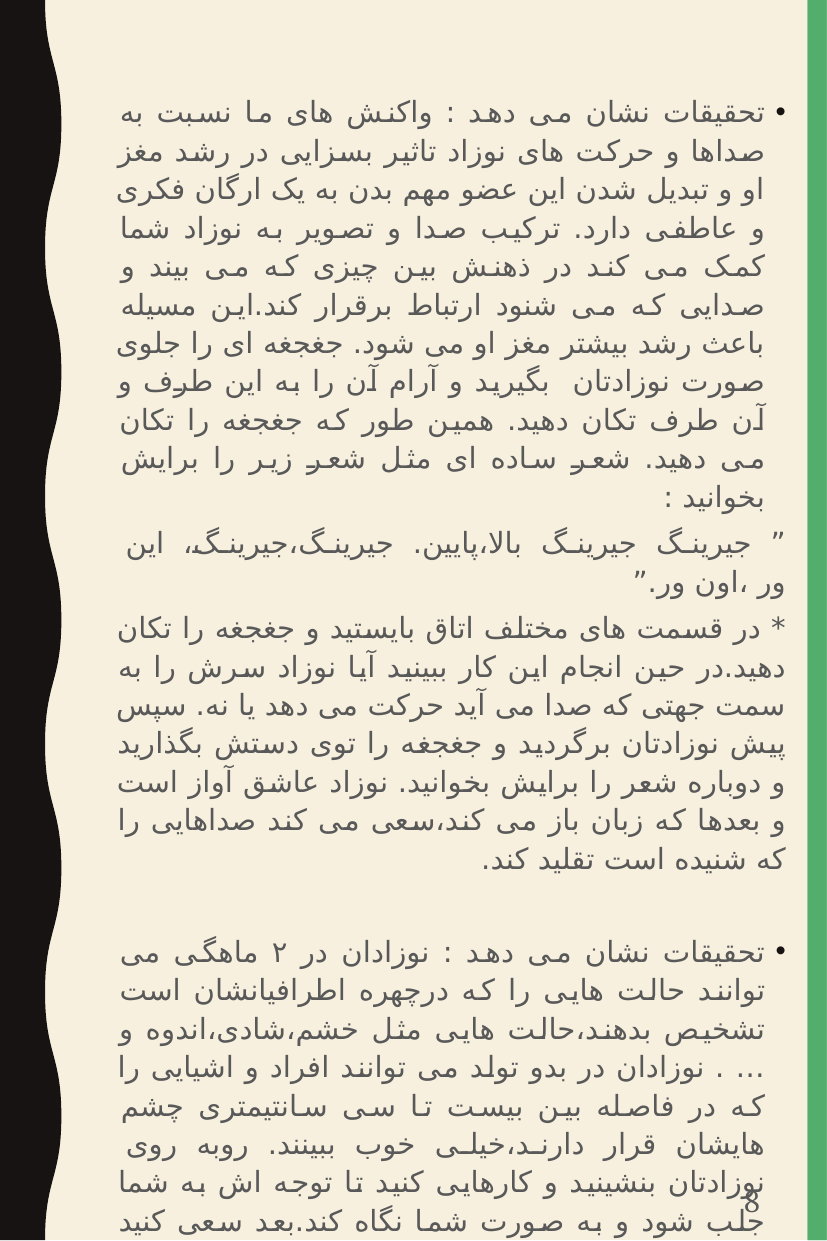

تحقیقات نشان می دهد : واکنش های ما نسبت به صداها و حرکت های نوزاد تاثیر بسزایی در رشد مغز او و تبدیل شدن این عضو مهم بدن به یک ارگان فکری و عاطفی دارد. ترکیب صدا و تصویر به نوزاد شما کمک می کند در ذهنش بین چیزی که می بیند و صدایی که می شنود ارتباط برقرار کند.این مسیله باعث رشد بیشتر مغز او می شود. جغجغه ای را جلوی صورت نوزادتان  بگیرید و آرام آن را به این طرف و آن طرف تکان دهید. همین طور که جغجغه را تکان می دهید. شعر ساده ای مثل شعر زیر را برایش بخوانید :
” جیرینگ جیرینگ بالا،پایین. جیرینگ،جیرینگ، این ور ،اون ور.”
* در قسمت های مختلف اتاق بایستید و جغجغه را تکان دهید.در حین انجام این کار ببینید آیا نوزاد سرش را به سمت جهتی که صدا می آید حرکت می دهد یا نه. سپس پیش نوزادتان برگردید و جغجغه را توی دستش بگذارید و دوباره شعر را برایش بخوانید. نوزاد عاشق آواز است و بعدها که زبان باز می کند،سعی می کند صداهایی را که شنیده است تقلید کند.

تحقیقات نشان می دهد : نوزادان در ۲ ماهگی می توانند حالت هایی را که درچهره اطرافیانشان است تشخیص بدهند،حالت هایی مثل خشم،شادی،اندوه و … . نوزادان در بدو تولد می توانند افراد و اشیایی را که در فاصله بین بیست تا سی سانتیمتری چشم هایشان قرار دارند،خیلی خوب ببینند. روبه روی نوزادتان بنشینید و کارهایی کنید تا توجه اش به شما جلب شود و به صورت شما نگاه کند.بعد سعی کنید حالتهای مختلفی به صورتتان  بدهید و صداهای گوناگونی از خودتان در آورید. انجام این بازی باعث می شود کودک سعی کند از  چشم ها و گوش هایش  بیشتر استفاده کند و در نتیجه قدرت بینایی و شنوایی او تقویت می شود. آوازی برایش بخوانید. سعی کنید در حین گفتن کلمات در حرکات لب و دهانتان اغراق باشد،طوری که نوزاد به راحتی حرکت ها را از هم دیگر تشخیص دهد. چشم هایتان را باز و بسته کنید. زبانتان را بیرون بیاورید. با دهان تان شکلک های مختلفی در آورید. با لب هایتان صداهای مختلفی درآورید،مثل سوت،فوت،پوف. با حالت اغراق سرفه کنید یا خمیازه بکشید.

8